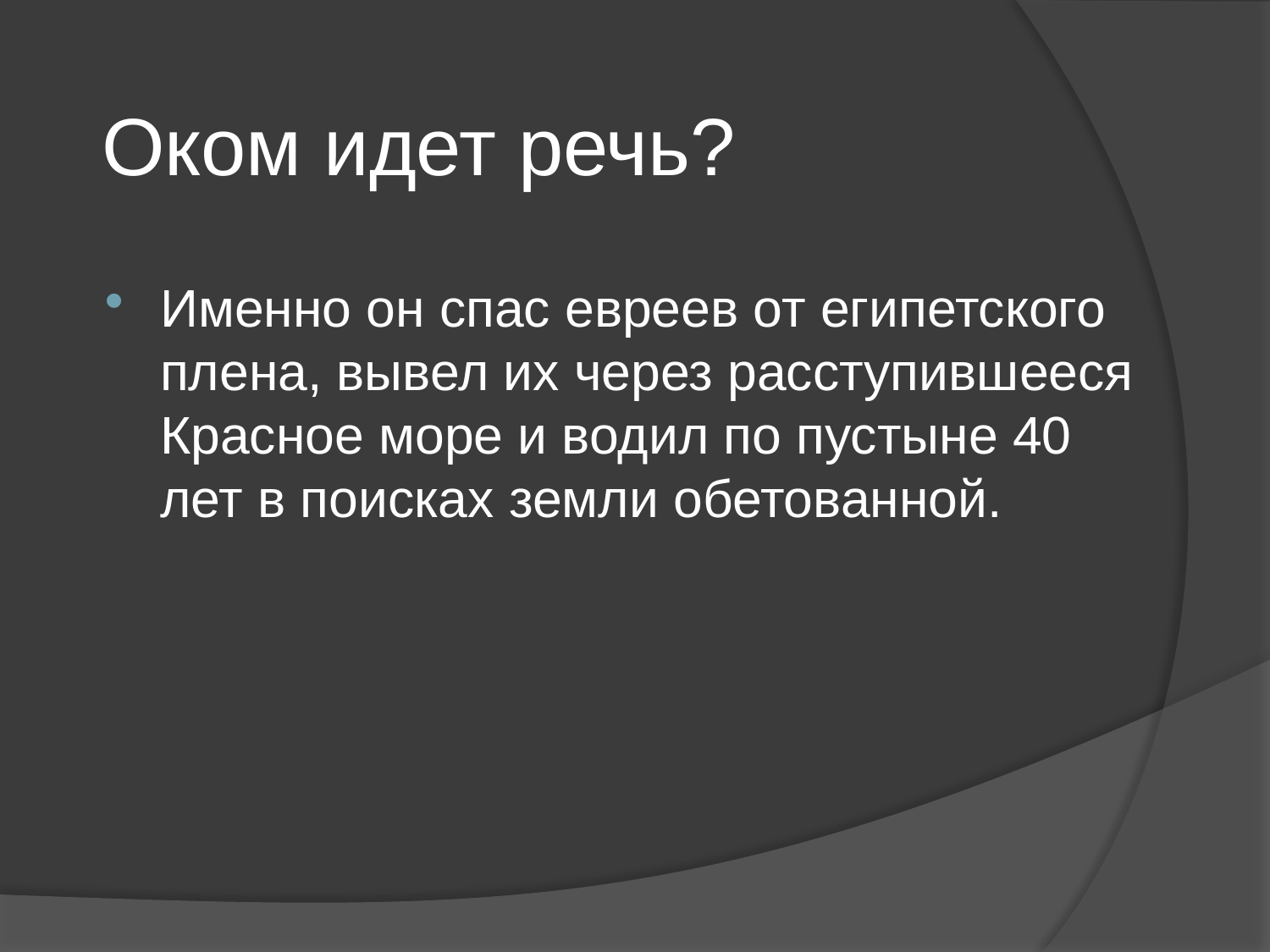

# Оком идет речь?
Именно он спас евреев от египетского плена, вывел их через расступившееся Красное море и водил по пустыне 40 лет в поисках земли обетованной.